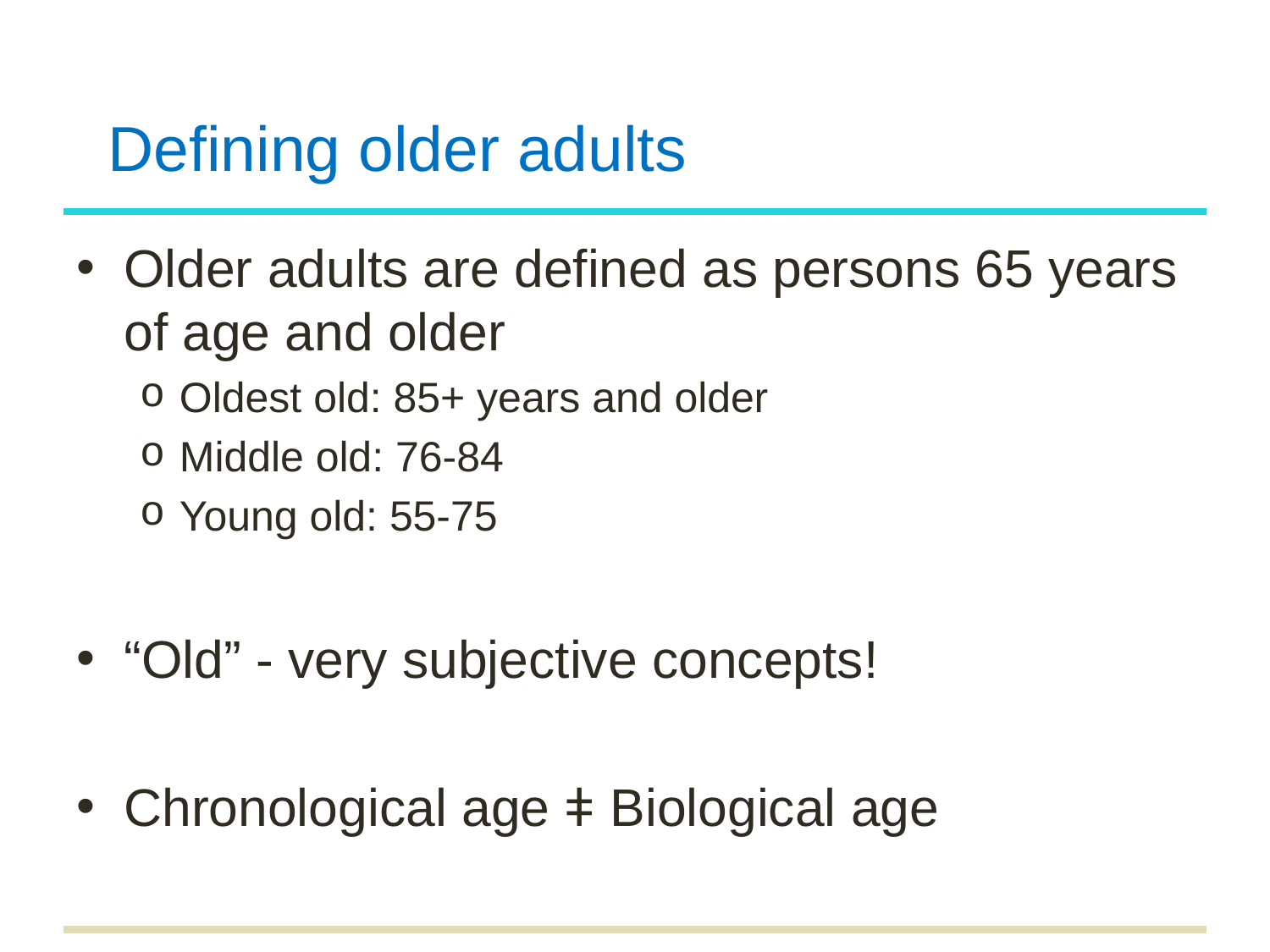

# Defining older adults
Older adults are defined as persons 65 years of age and older
Oldest old: 85+ years and older
Middle old: 76-84
Young old: 55-75

“Old” - very subjective concepts!

Chronological age ǂ Biological age